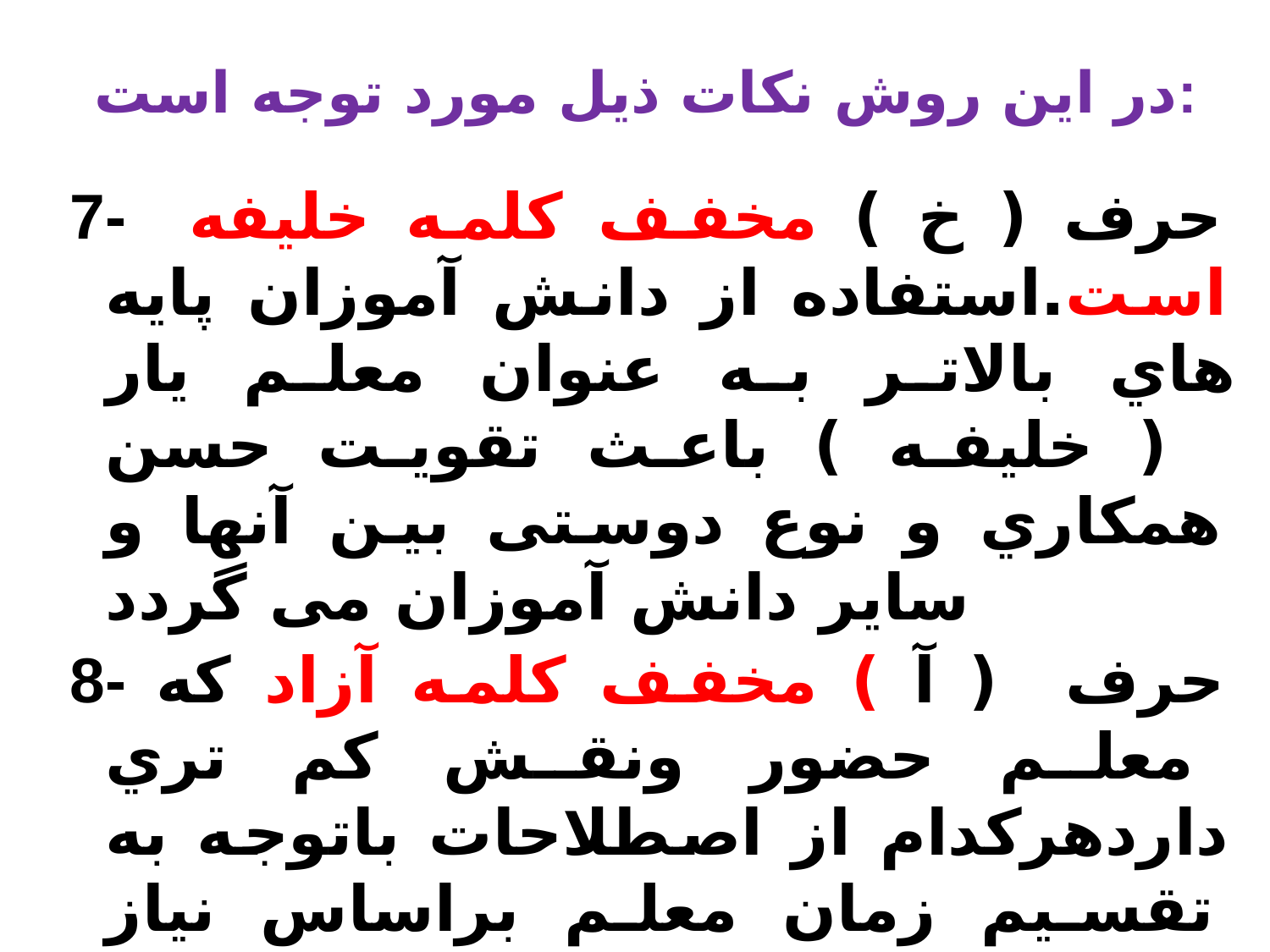

# در این روش نکات ذیل مورد توجه است:
7-  حرف ( خ ) مخفف کلمه خلیفه است.استفاده از دانش آموزان پایه هاي بالاتر به عنوان معلم یار
 ( خلیفه ) باعث تقویت حسن همکاري و نوع دوستی بین آنها و سایر دانش آموزان می گردد
8- حرف  ( آ ) مخفف کلمه آزاد که معلم حضور ونقش کم تري داردهرکدام از اصطلاحات باتوجه به تقسیم زمان معلم براساس نیاز درس به حضور معلم است نه توجه به یک در س با توجه به اهمیت آن ونادیده گرفتن دروس دیگر.